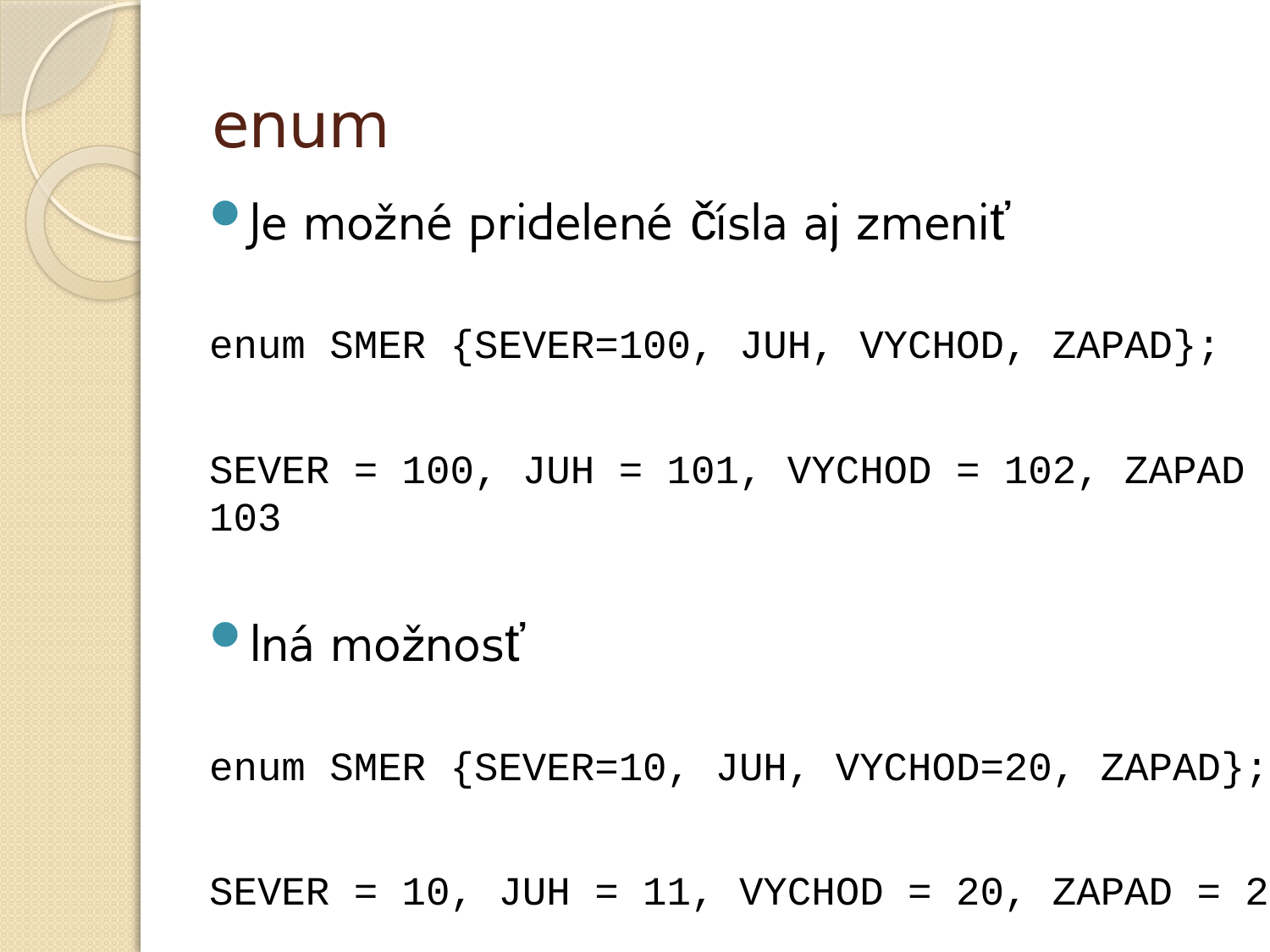

# enum
Je možné pridelené čísla aj zmeniť

enum SMER {SEVER=100, JUH, VYCHOD, ZAPAD};

SEVER = 100, JUH = 101, VYCHOD = 102, ZAPAD = 103

Iná možnosť

enum SMER {SEVER=10, JUH, VYCHOD=20, ZAPAD};

SEVER = 10, JUH = 11, VYCHOD = 20, ZAPAD = 21